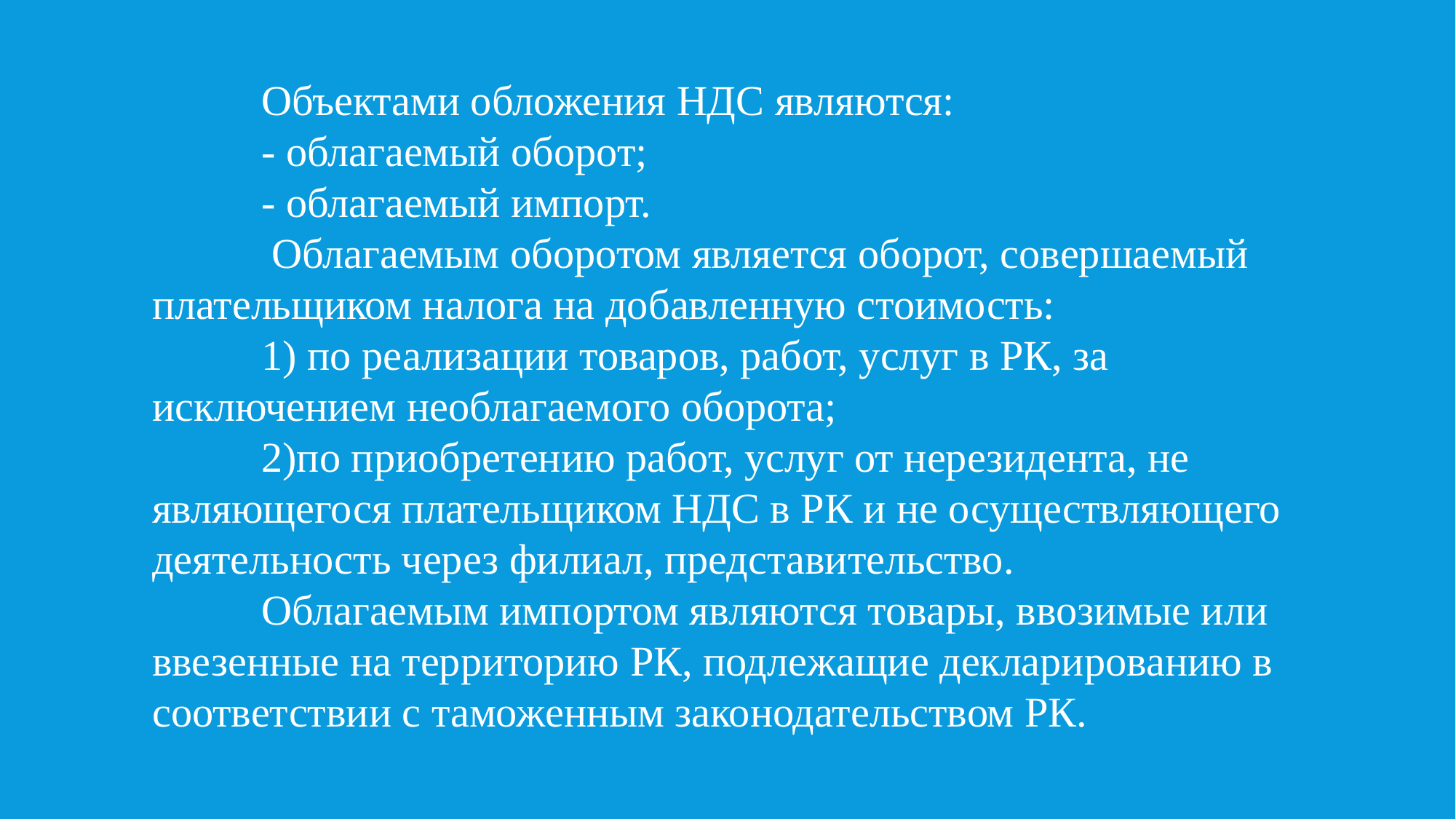

Объектами обложения НДС являются:
	- облагаемый оборот;
	- облагаемый импорт.
	 Облагаемым оборотом является оборот, совершаемый плательщиком налога на добавленную стоимость:
	1) по реализации товаров, работ, услуг в РК, за исключением необлагаемого оборота;
	2)по приобретению работ, услуг от нерезидента, не являющегося плательщиком НДС в РК и не осуществляющего деятельность через филиал, представительство.
	Облагаемым импортом являются товары, ввозимые или ввезенные на территорию РК, подлежащие декларированию в соответствии с таможенным законодательством РК.